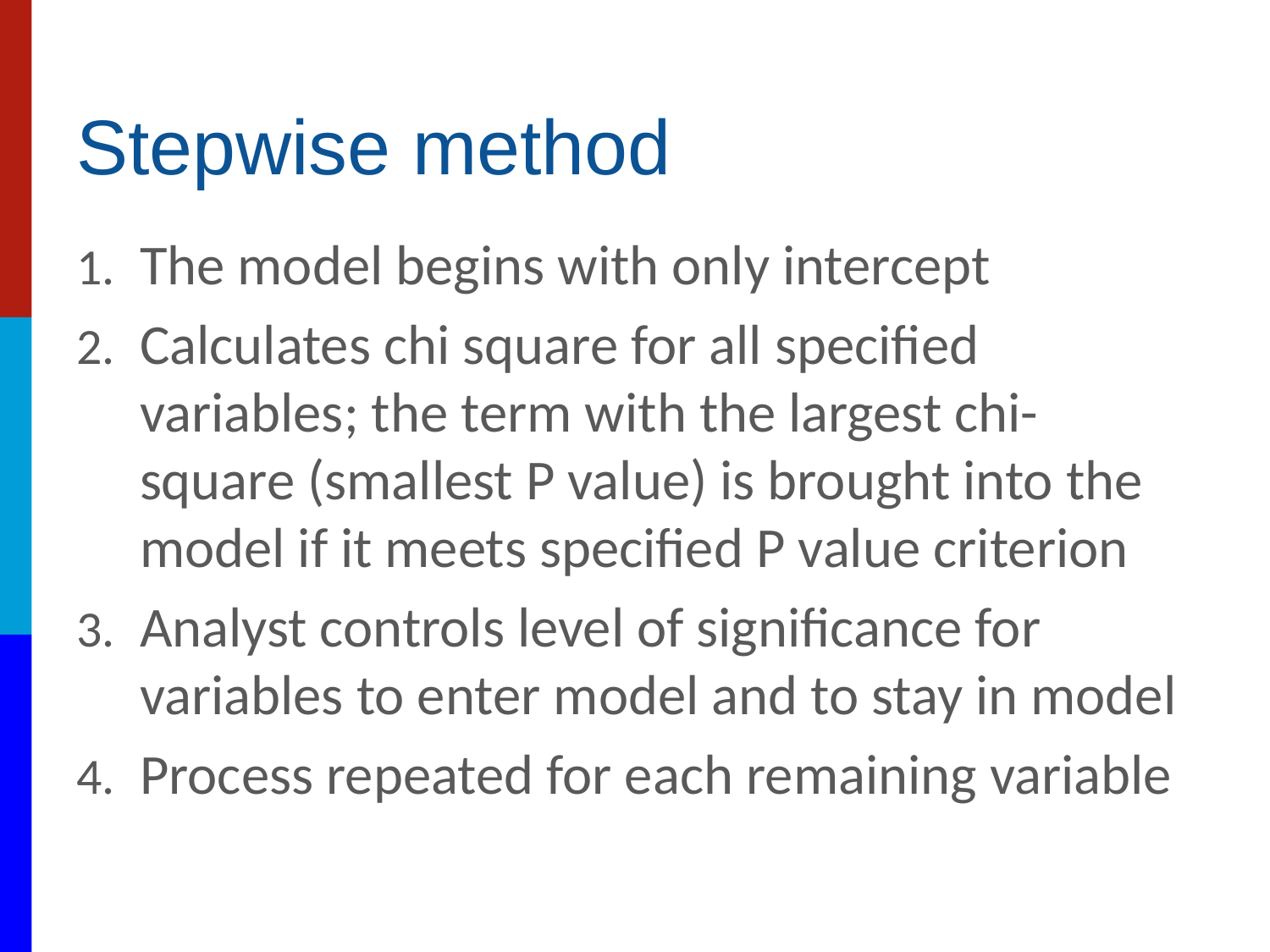

# Stepwise method
The model begins with only intercept
Calculates chi square for all specified variables; the term with the largest chi-square (smallest P value) is brought into the model if it meets specified P value criterion
Analyst controls level of significance for variables to enter model and to stay in model
Process repeated for each remaining variable